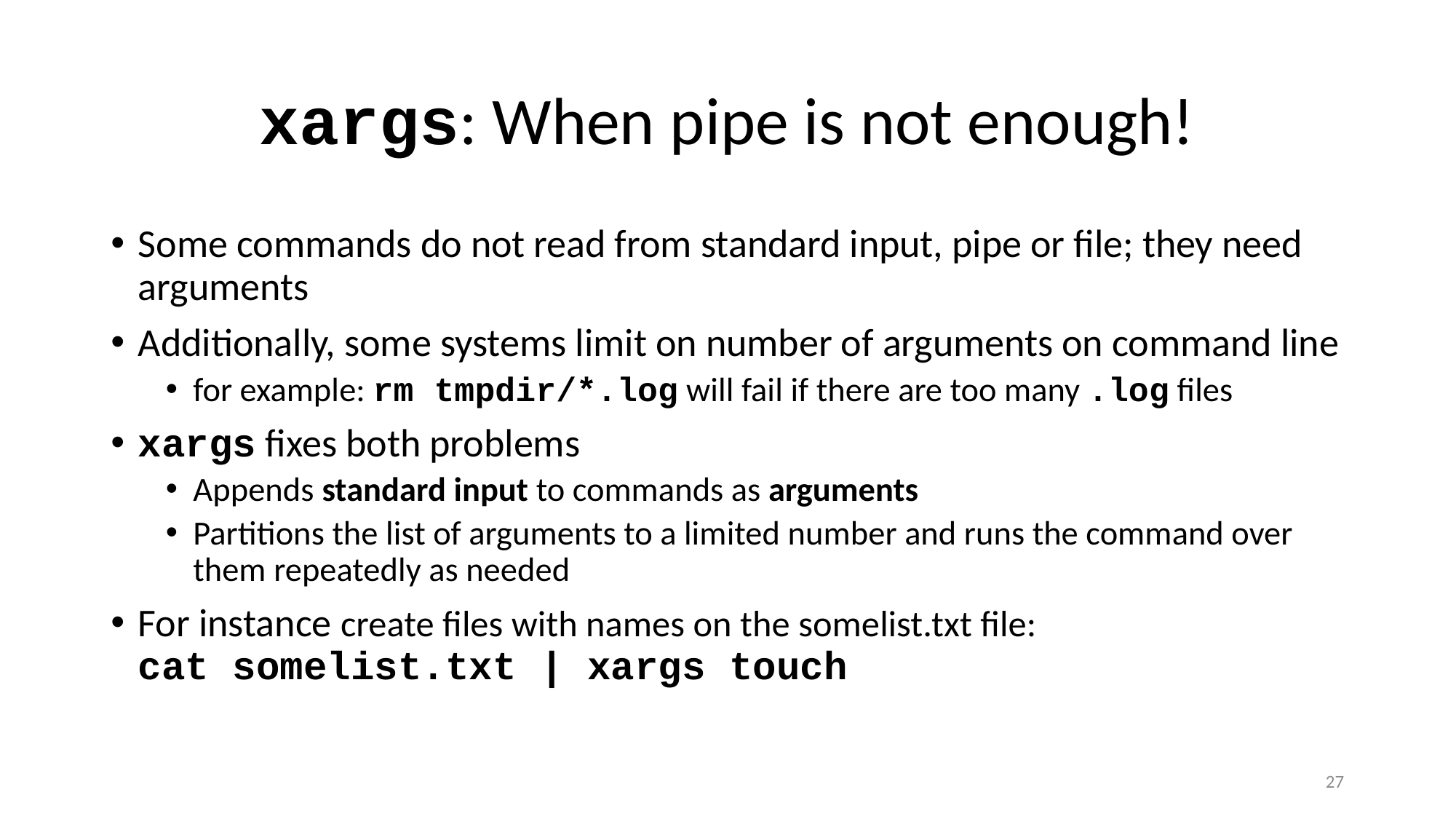

# xargs: When pipe is not enough!
Some commands do not read from standard input, pipe or file; they need arguments
Additionally, some systems limit on number of arguments on command line
for example: rm tmpdir/*.log will fail if there are too many .log files
xargs fixes both problems
Appends standard input to commands as arguments
Partitions the list of arguments to a limited number and runs the command over them repeatedly as needed
For instance create files with names on the somelist.txt file:
cat somelist.txt | xargs touch

27